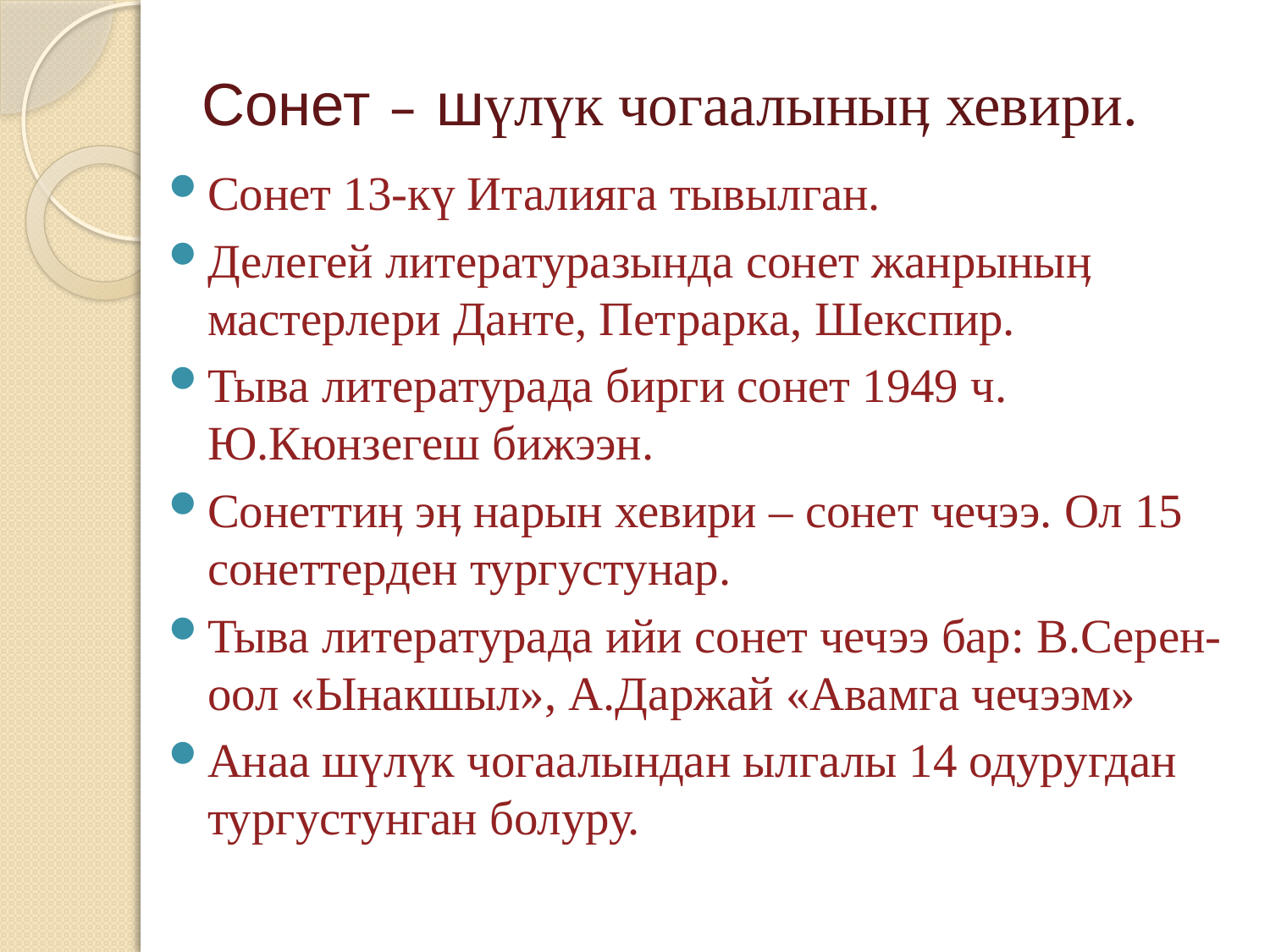

# Сонет – шүлүк чогаалыныӊ хевири.
Сонет 13-кү Италияга тывылган.
Делегей литературазында сонет жанрыныӊ мастерлери Данте, Петрарка, Шекспир.
Тыва литературада бирги сонет 1949 ч. Ю.Кюнзегеш бижээн.
Сонеттиӊ эӊ нарын хевири – сонет чечээ. Ол 15 сонеттерден тургустунар.
Тыва литературада ийи сонет чечээ бар: В.Серен-оол «Ынакшыл», А.Даржай «Авамга чечээм»
Анаа шүлүк чогаалындан ылгалы 14 одуругдан тургустунган болуру.